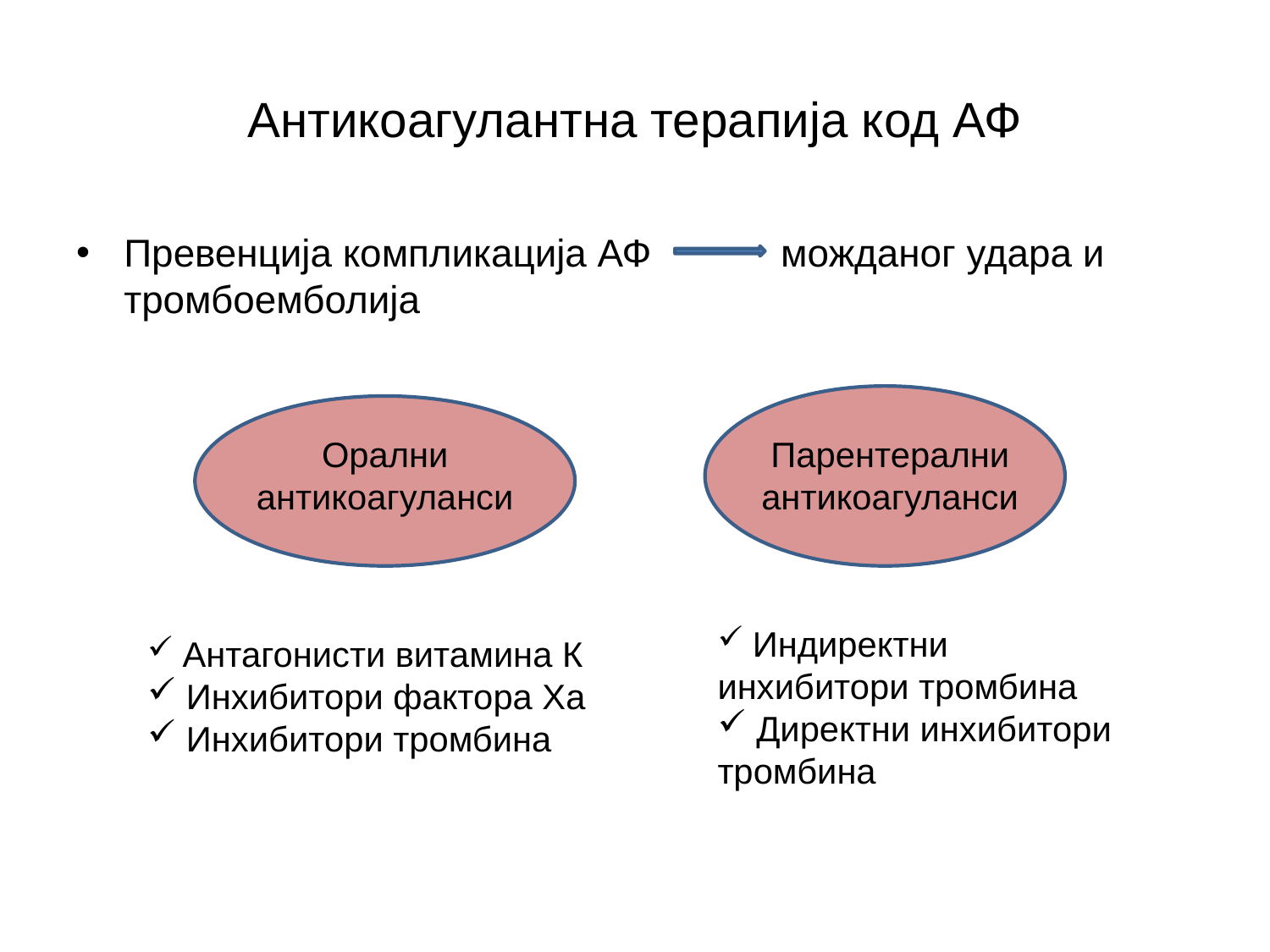

# Антикоагулантна терапија код АФ
Превенција компликација АФ            можданог удара и тромбоемболија

Орални антикоагуланси
Парентерални антикоагуланси
 Индиректни инхибитори тромбина
 Директни инхибитори тромбина
 Антагонисти витамина К
 Инхибитори фактора Ха
 Инхибитори тромбина